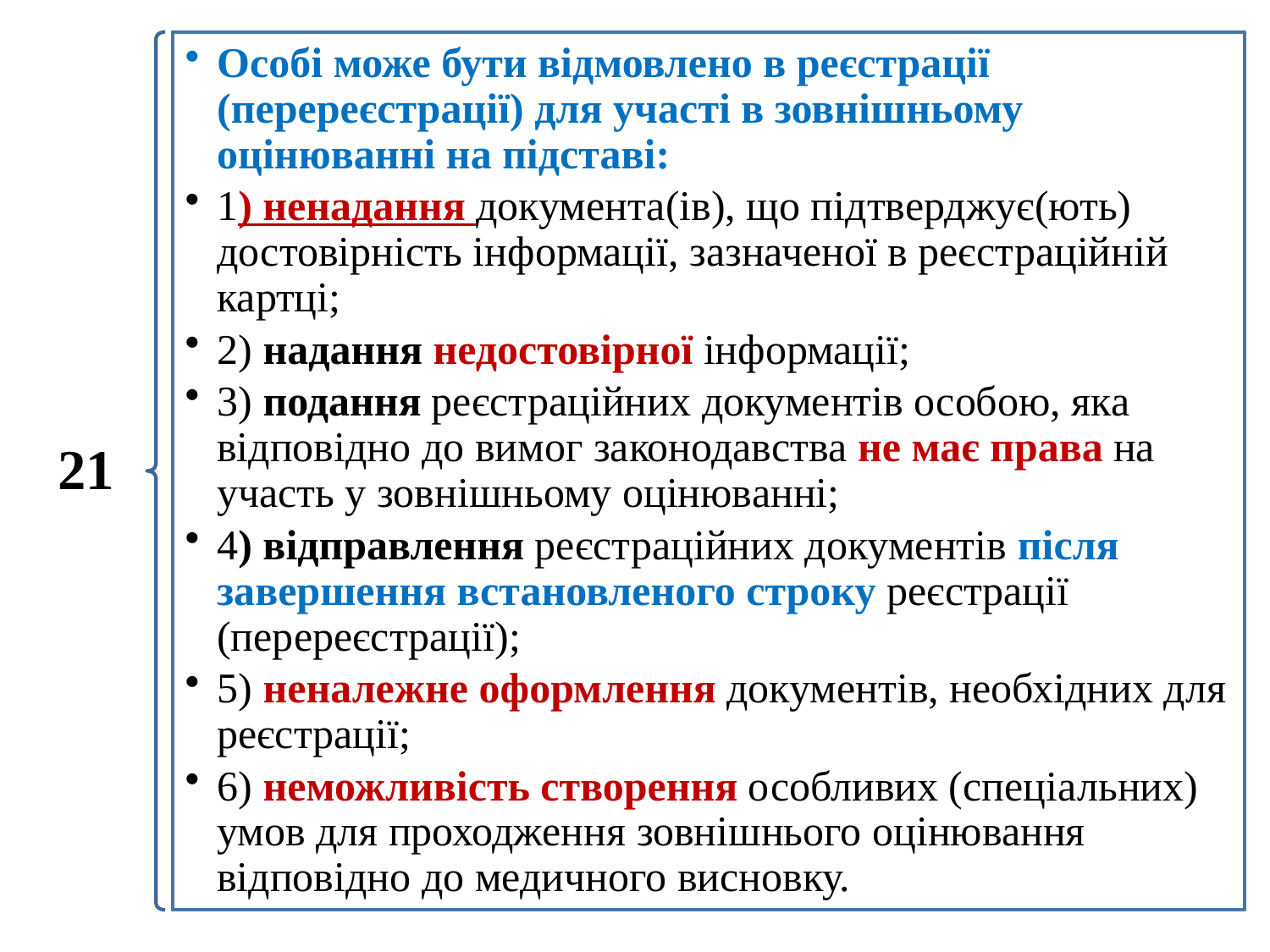

21
Особі може бути відмовлено в реєстрації (перереєстрації) для участі в зовнішньому оцінюванні на підставі:
1) ненадання документа(ів), що підтверджує(ють) достовірність інформації, зазначеної в реєстраційній картці;
2) надання недостовірної інформації;
3) подання реєстраційних документів особою, яка відповідно до вимог законодавства не має права на участь у зовнішньому оцінюванні;
4) відправлення реєстраційних документів після завершення встановленого строку реєстрації (перереєстрації);
5) неналежне оформлення документів, необхідних для реєстрації;
6) неможливість створення особливих (спеціальних) умов для проходження зовнішнього оцінювання відповідно до медичного висновку.